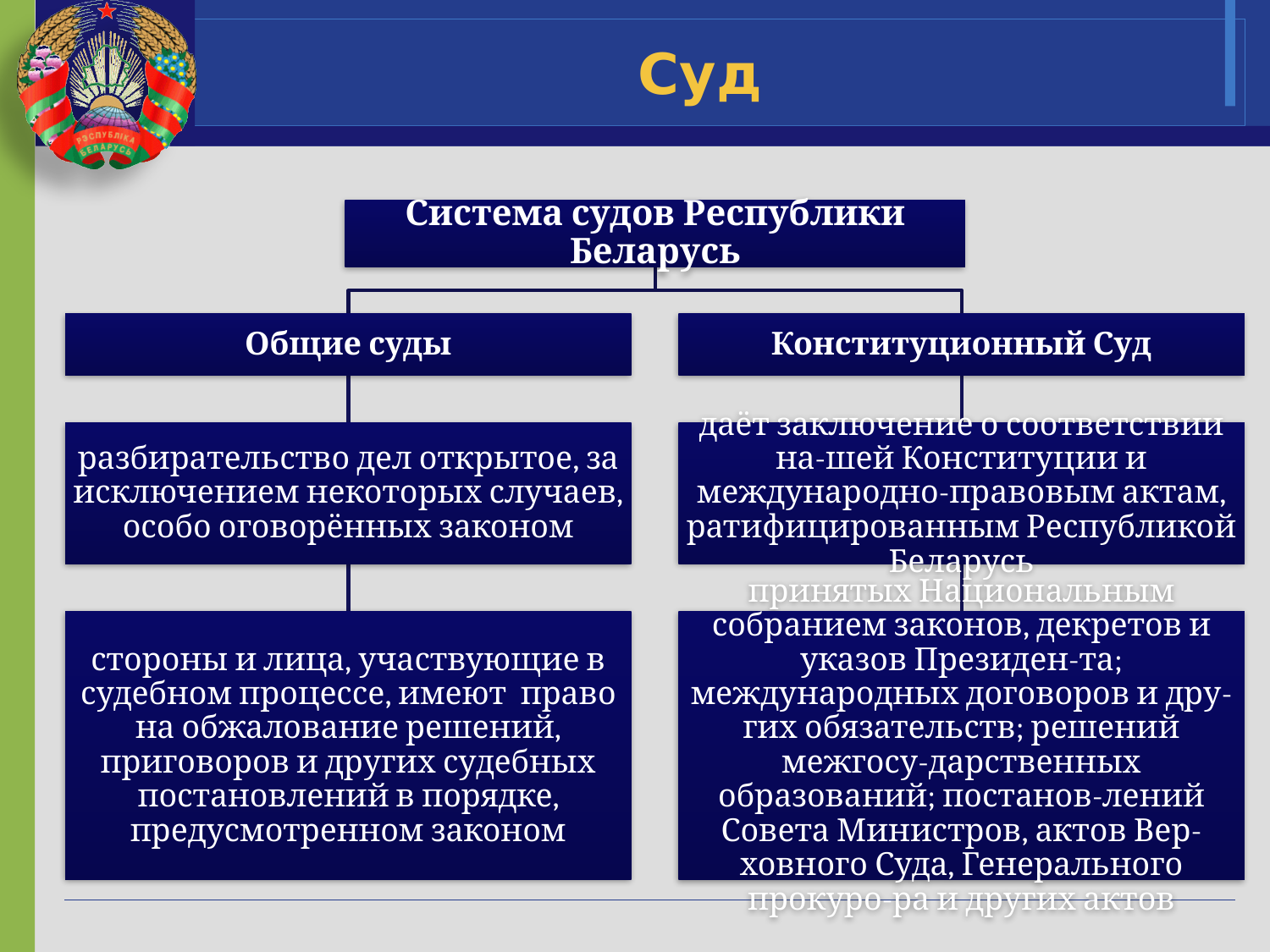

# Суд
Система судов Республики Беларусь
Общие суды
разбирательство дел открытое, за исключением некоторых случаев, особо оговорённых законом
стороны и лица, участвующие в судебном процессе, имеют  право на обжалование решений, приговоров и других судебных постановлений в порядке, предусмотренном законом
Конституционный Суд
даёт заключение о соответствии на-шей Конституции и международно-правовым актам, ратифицированным Республикой Беларусь
принятых Национальным собранием законов, декретов и указов Президен-та; международных договоров и дру-гих обязательств; решений межгосу-дарственных образований; постанов-лений Совета Министров, актов Вер-ховного Суда, Генерального прокуро-ра и других актов